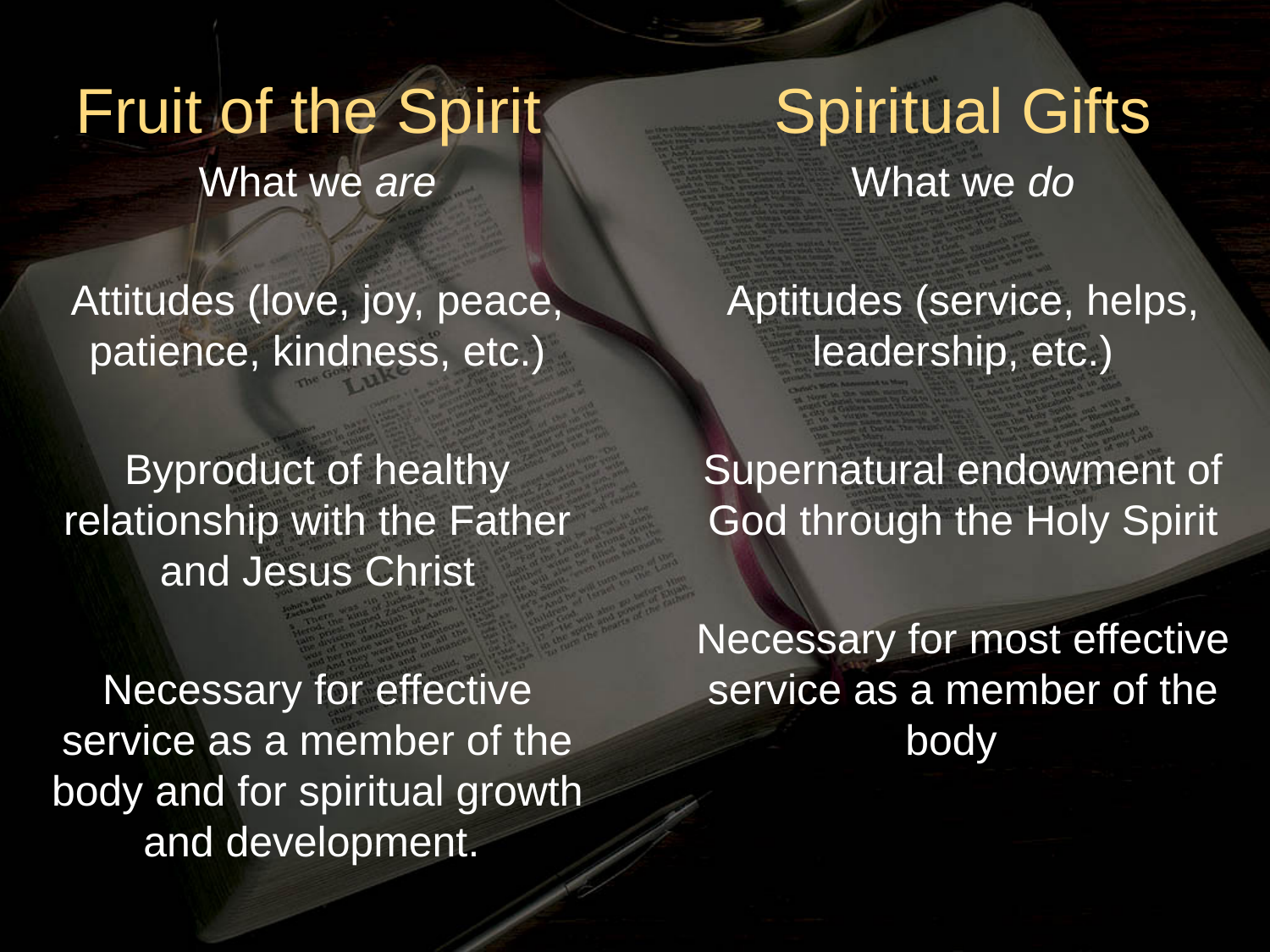

Fruit of the Spirit
What we are

Attitudes (love, joy, peace, patience, kindness, etc.)

Byproduct of healthy relationship with the Father and Jesus Christ

Necessary for effective service as a member of the body and for spiritual growth and development.
Spiritual Gifts
What we do

Aptitudes (service, helps, leadership, etc.)

Supernatural endowment of God through the Holy Spirit

Necessary for most effective service as a member of the body